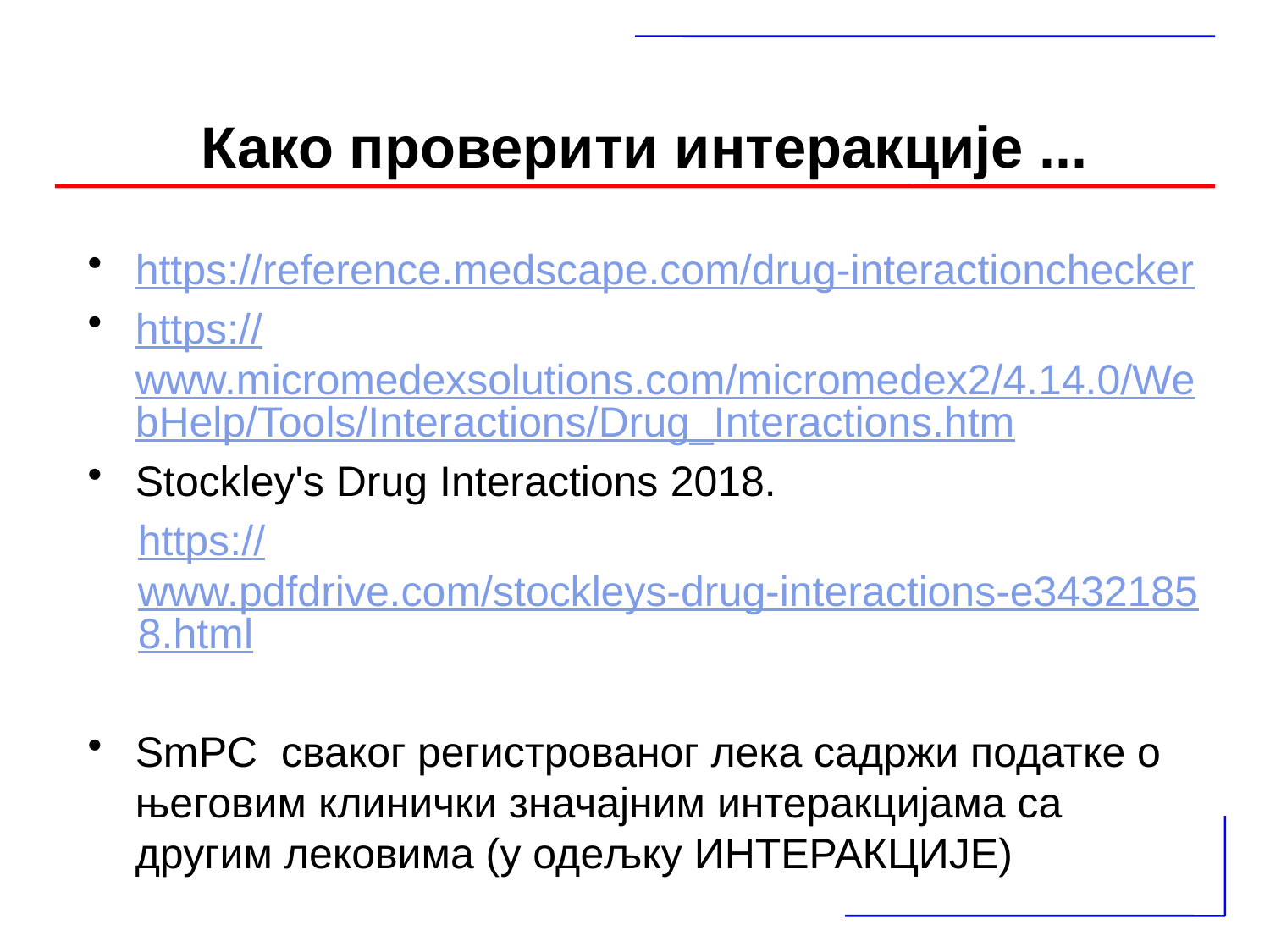

# Како проверити интеракције ...
https://reference.medscape.com/drug-interactionchecker
https://www.micromedexsolutions.com/micromedex2/4.14.0/WebHelp/Tools/Interactions/Drug_Interactions.htm
Stockley's Drug Interactions 2018.
https://www.pdfdrive.com/stockleys-drug-interactions-e34321858.html

SmPC  сваког регистрованог лека садржи податке о његовим клинички значајним интеракцијама са другим лековима (у одељку ИНТЕРАКЦИЈЕ)